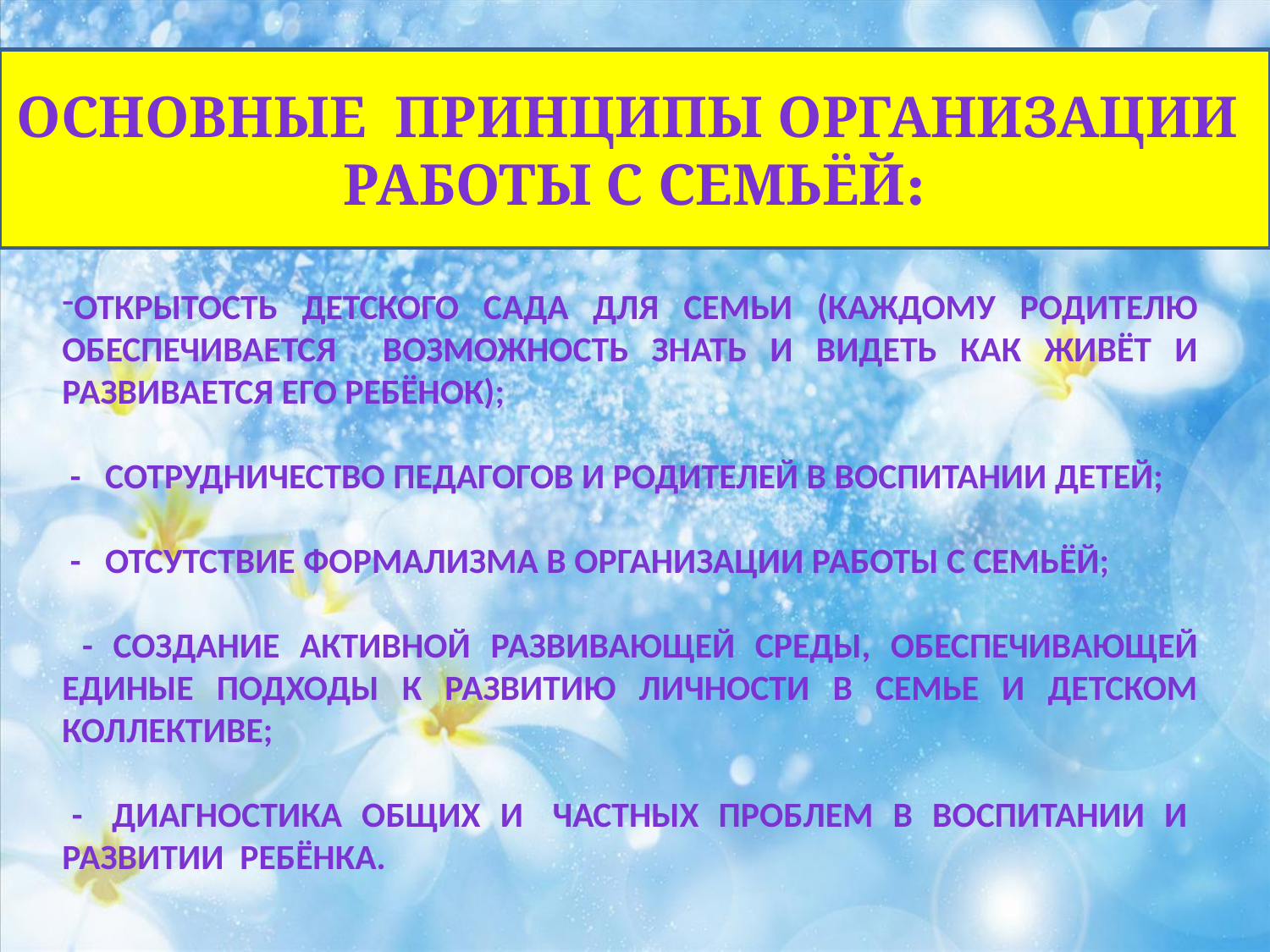

Основные  принципы организации  работы с семьёй:
Открытость детского сада для семьи (каждому родителю обеспечивается  возможность знать и видеть как живёт и развивается его ребёнок);

 -   Сотрудничество педагогов и родителей в воспитании детей;

 -   Отсутствие формализма в организации работы с семьёй;

 - Создание активной развивающей среды, обеспечивающей единые подходы к развитию личности в семье и детском коллективе;

 -   Диагностика  общих  и   частных  проблем  в  воспитании  и  развитии  ребёнка.